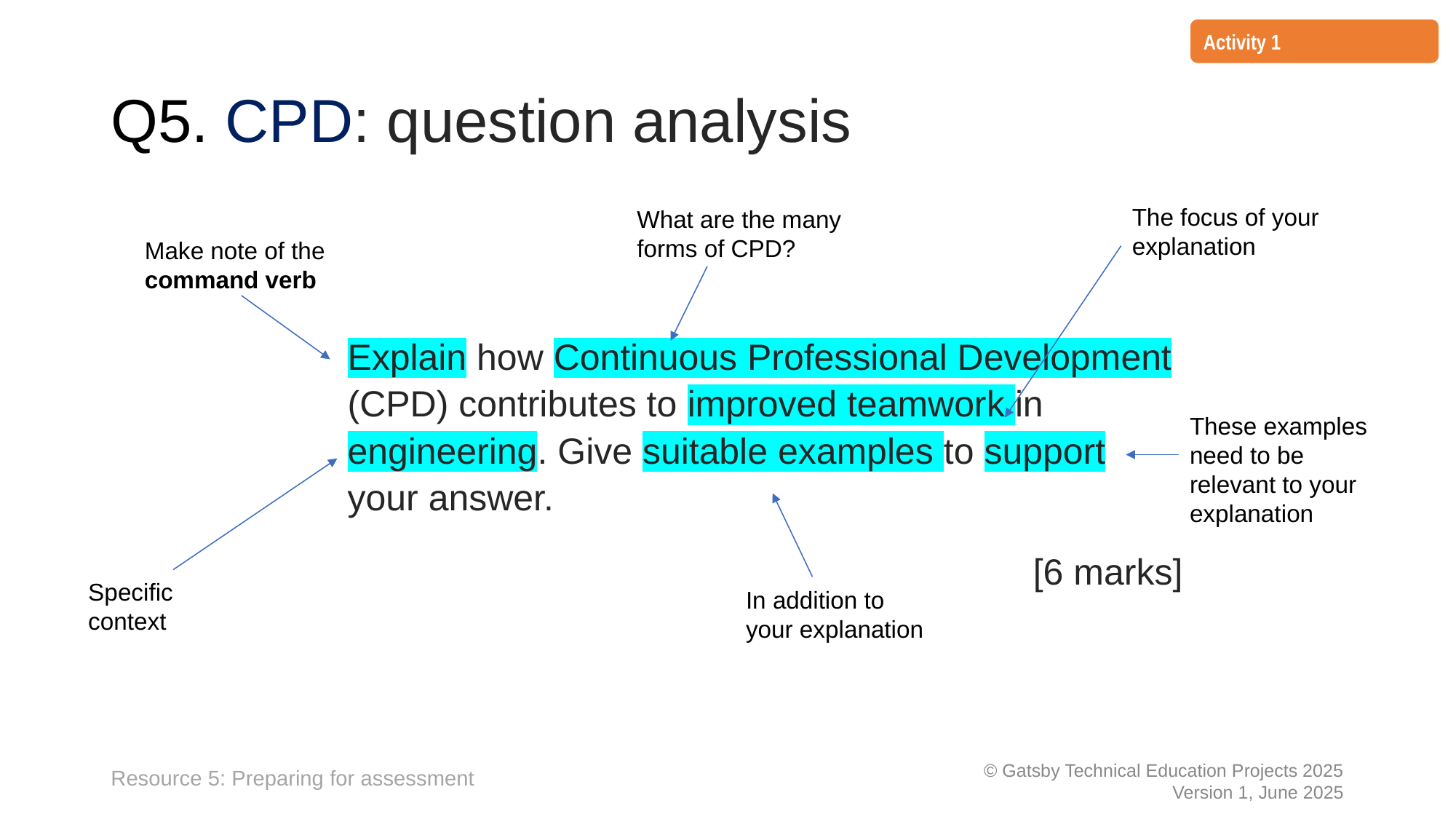

Activity 1
# Q5. CPD: question analysis
The focus of your explanation
What are the many forms of CPD?
Make note of the
command verb
Explain how Continuous Professional Development (CPD) contributes to improved teamwork in engineering. Give suitable examples to support your answer.
         			[6 marks]
These examples need to be relevant to your explanation
Specific context
In addition to your explanation
Resource 5: Preparing for assessment